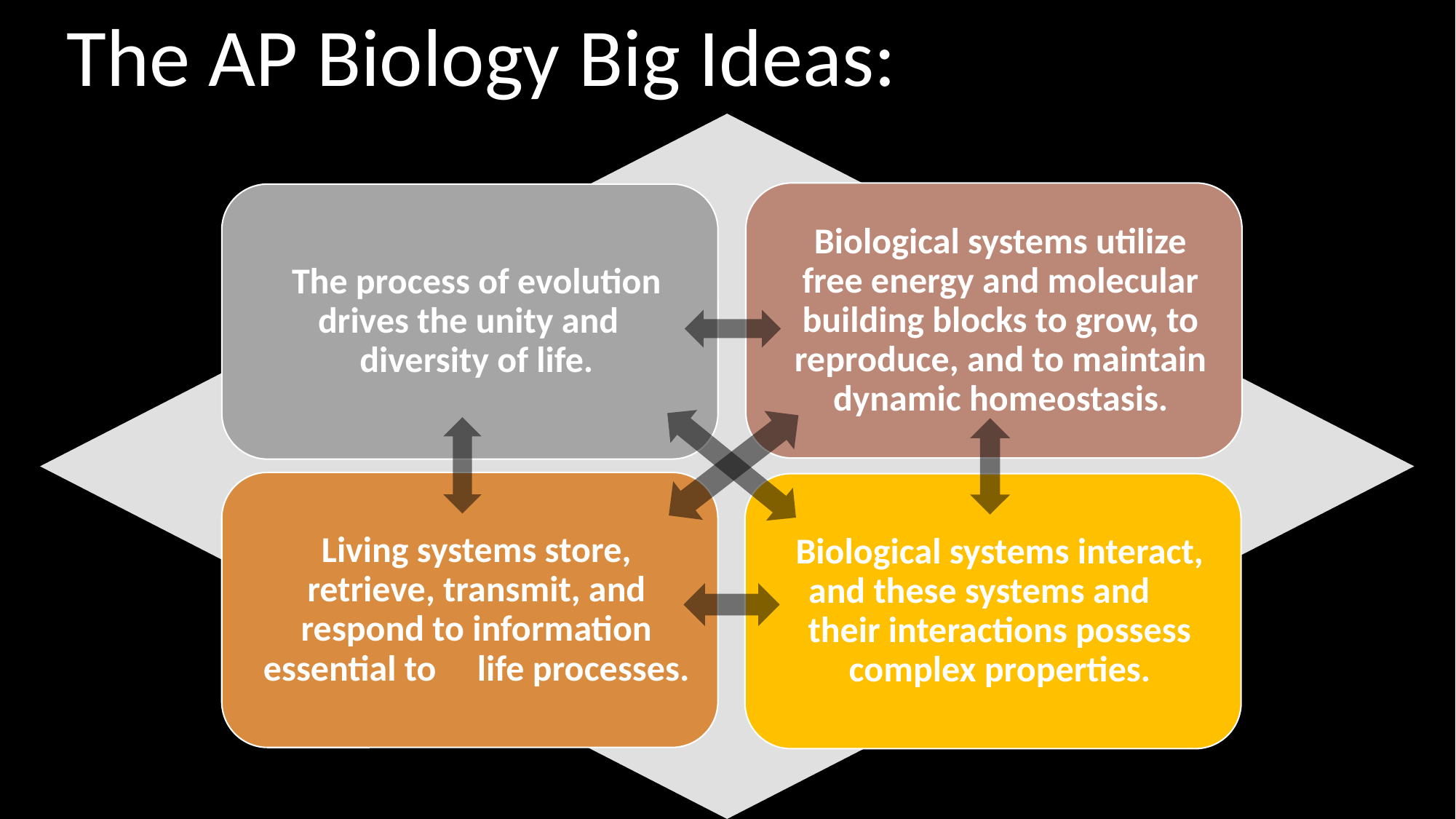

# The AP Biology Big Ideas:
The process of evolution drives the unity and   diversity of life.
Biological systems utilize free energy and molecular building blocks to grow, to reproduce, and to maintain dynamic homeostasis.
Living systems store, retrieve, transmit, and respond to information essential to     life processes.
Biological systems interact, and these systems and      their interactions possess complex properties.